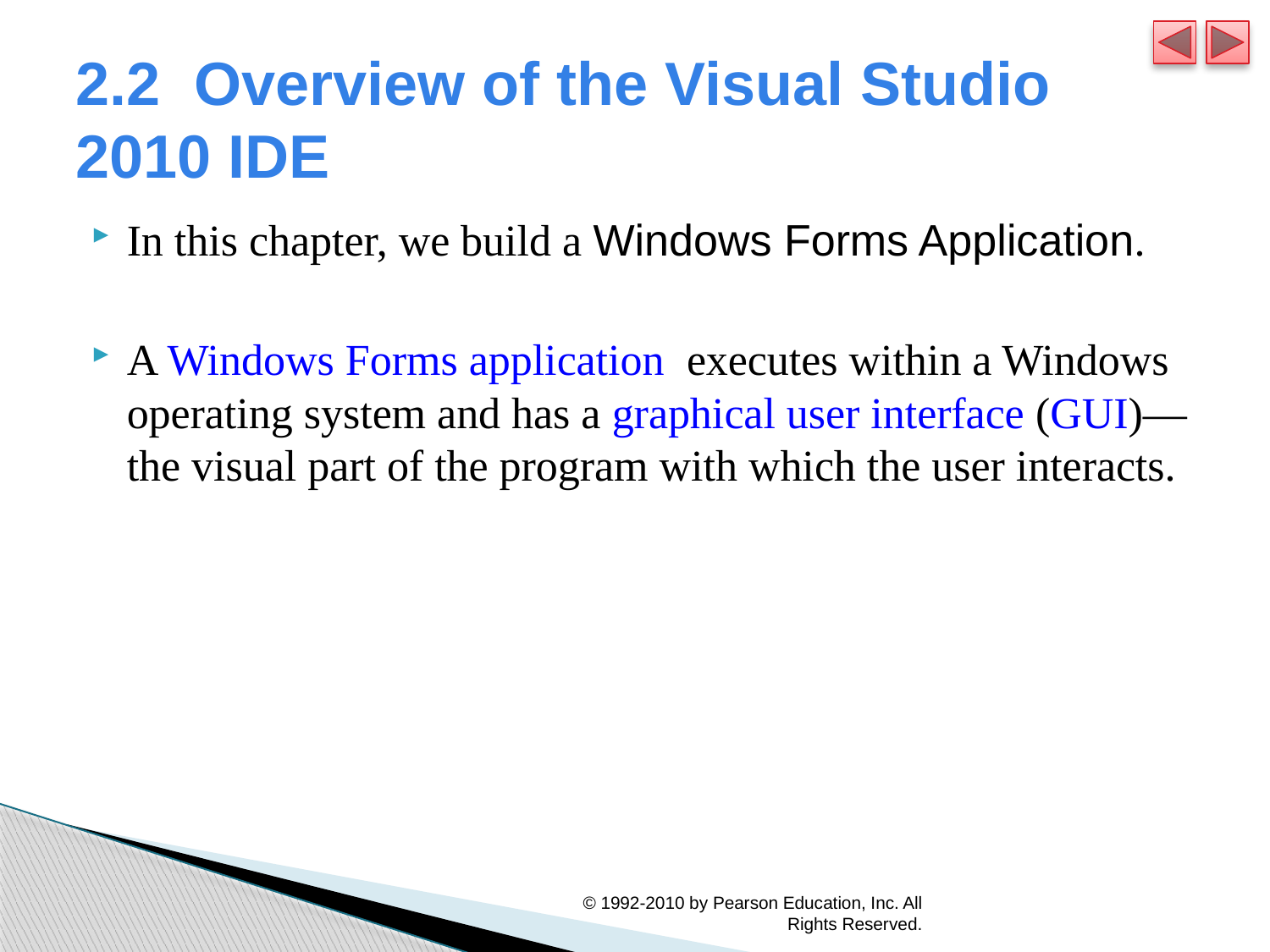

# 2.2  Overview of the Visual Studio 2010 IDE
In this chapter, we build a Windows Forms Application.

A Windows Forms application  executes within a Windows operating system and has a graphical user interface (GUI)—the visual part of the program with which the user interacts.

© 1992-2010 by Pearson Education, Inc. All Rights Reserved.